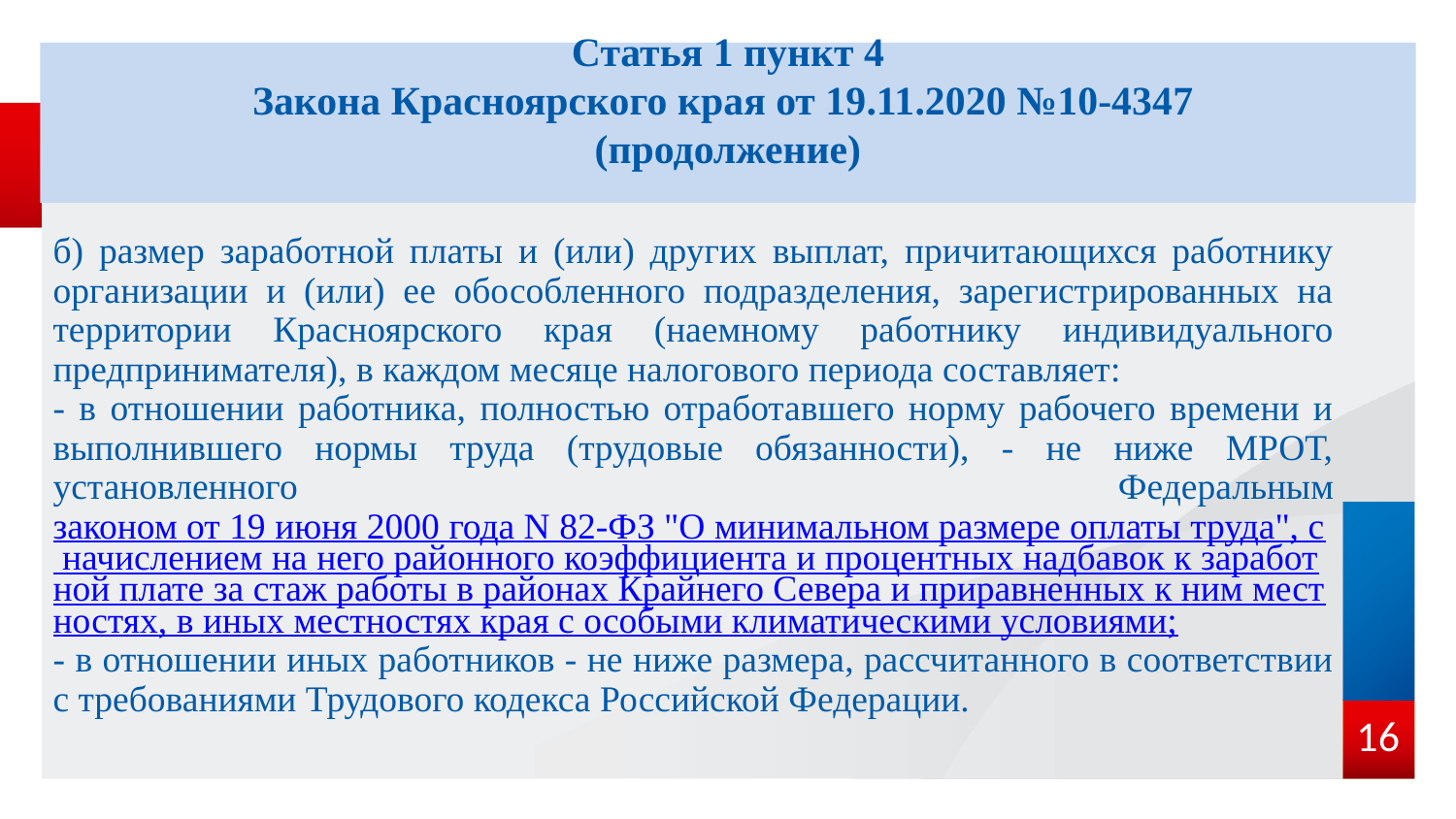

# Статья 1 пункт 4 Закона Красноярского края от 19.11.2020 №10-4347 (продолжение)
б) размер заработной платы и (или) других выплат, причитающихся работнику организации и (или) ее обособленного подразделения, зарегистрированных на территории Красноярского края (наемному работнику индивидуального предпринимателя), в каждом месяце налогового периода составляет:
- в отношении работника, полностью отработавшего норму рабочего времени и выполнившего нормы труда (трудовые обязанности), - не ниже МРОТ, установленного Федеральным законом от 19 июня 2000 года N 82-ФЗ "О минимальном размере оплаты труда", с начислением на него районного коэффициента и процентных надбавок к заработной плате за стаж работы в районах Крайнего Севера и приравненных к ним местностях, в иных местностях края с особыми климатическими условиями;
- в отношении иных работников - не ниже размера, рассчитанного в соответствии с требованиями Трудового кодекса Российской Федерации.

16